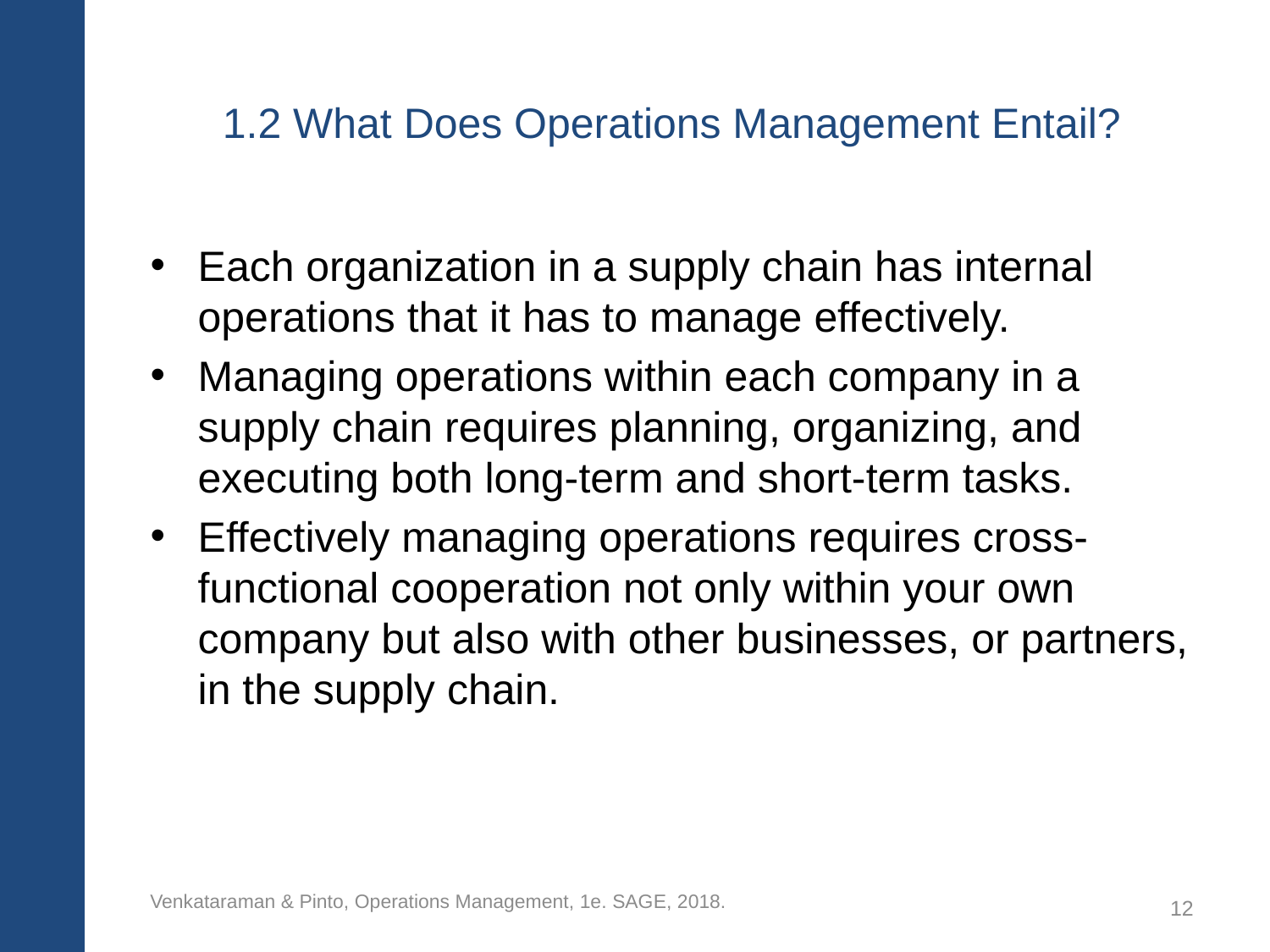

# 1.2 What Does Operations Management Entail?
Each organization in a supply chain has internal operations that it has to manage effectively.
Managing operations within each company in a supply chain requires planning, organizing, and executing both long-term and short-term tasks.
Effectively managing operations requires cross-functional cooperation not only within your own company but also with other businesses, or partners, in the supply chain.
Venkataraman & Pinto, Operations Management, 1e. SAGE, 2018.
12